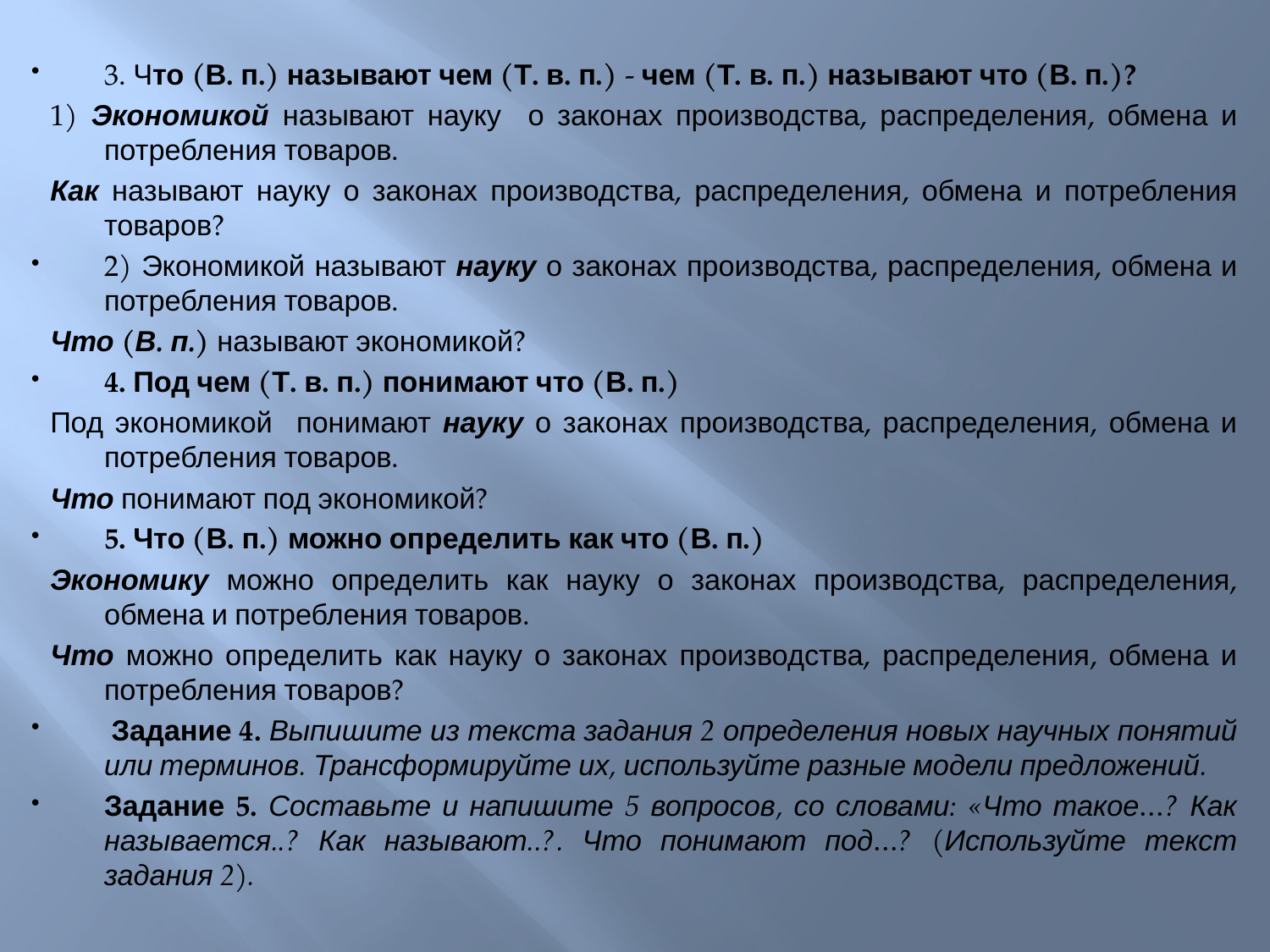

3. Что (В. п.) называют чем (Т. в. п.) - чем (Т. в. п.) называют что (В. п.)?
1) Экономикой называют науку  о законах производства, распределения, обмена и потребления товаров.
Как называют науку о законах производства, распределения, обмена и потребления товаров?
2) Экономикой называют науку о законах производства, распределения, обмена и потребления товаров.
Что (В. п.) называют экономикой?
4. Под чем (Т. в. п.) понимают что (В. п.)
Под экономикой  понимают науку о законах производства, распределения, обмена и потребления товаров.
Что понимают под экономикой?
5. Что (В. п.) можно определить как что (В. п.)
Экономику можно определить как науку о законах производства, распределения, обмена и потребления товаров.
Что можно определить как науку о законах производства, распределения, обмена и потребления товаров?
 Задание 4. Выпишите из текста задания 2 определения новых научных понятий или терминов. Трансформируйте их, используйте разные модели предложений.
Задание 5. Составьте и напишите 5 вопросов, со словами: «Что такое…? Как называется..? Как называют..?. Что понимают под…? (Используйте текст задания 2).